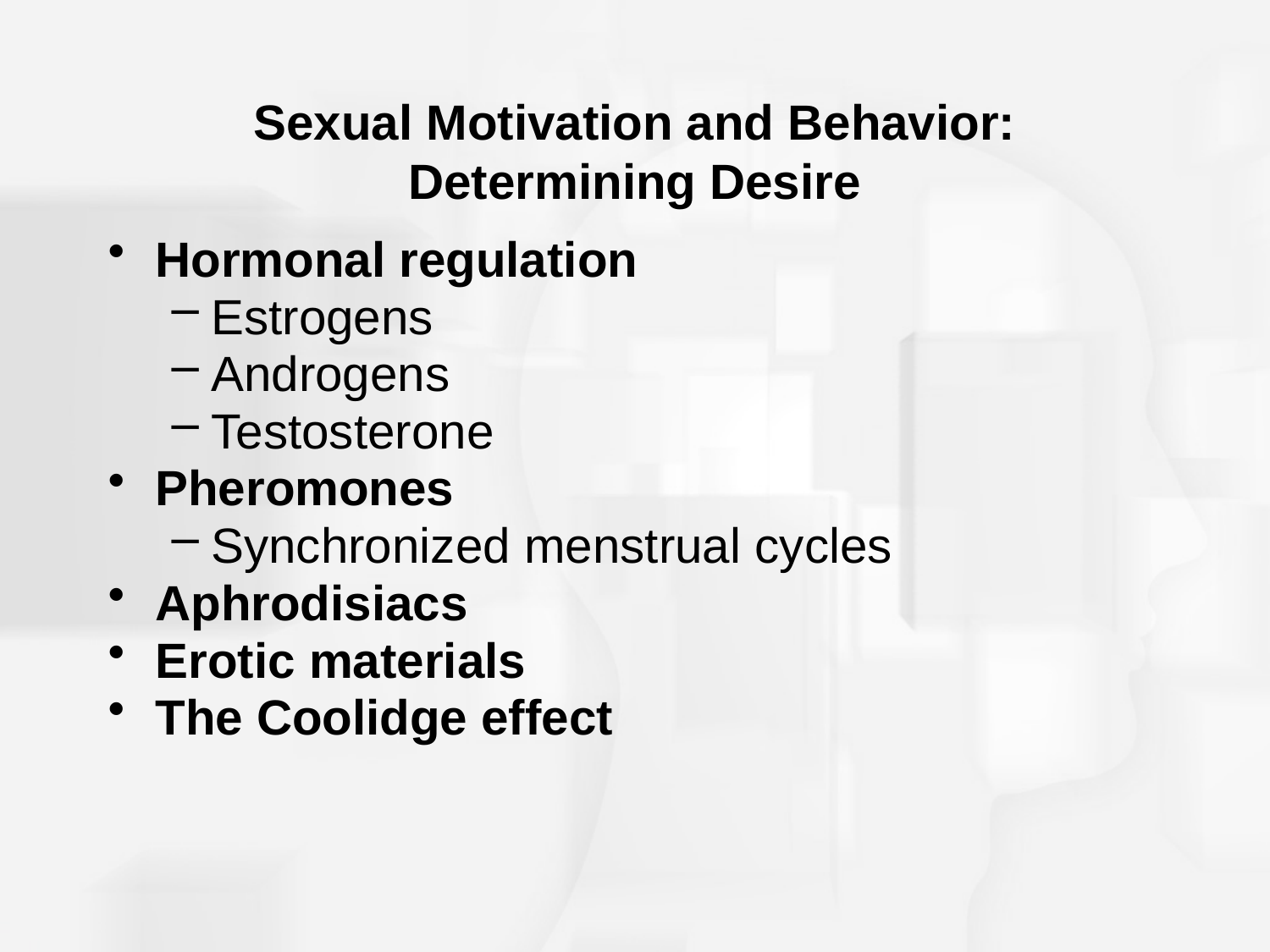

# Sexual Motivation and Behavior: Determining Desire
Hormonal regulation
Estrogens
Androgens
Testosterone
Pheromones
Synchronized menstrual cycles
Aphrodisiacs
Erotic materials
The Coolidge effect